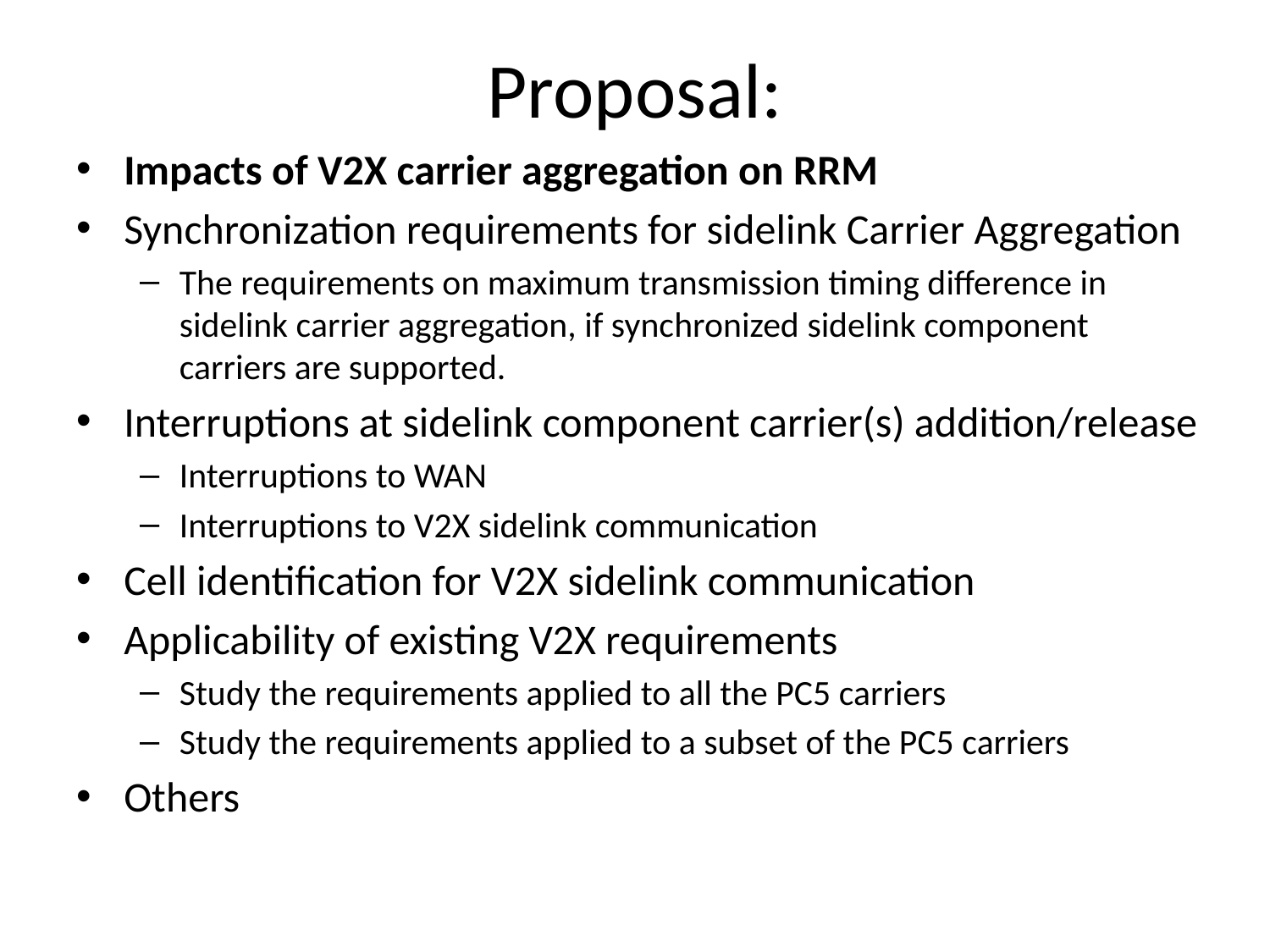

# Proposal:
Impacts of V2X carrier aggregation on RRM
Synchronization requirements for sidelink Carrier Aggregation
The requirements on maximum transmission timing difference in sidelink carrier aggregation, if synchronized sidelink component carriers are supported.
Interruptions at sidelink component carrier(s) addition/release
Interruptions to WAN
Interruptions to V2X sidelink communication
Cell identification for V2X sidelink communication
Applicability of existing V2X requirements
Study the requirements applied to all the PC5 carriers
Study the requirements applied to a subset of the PC5 carriers
Others